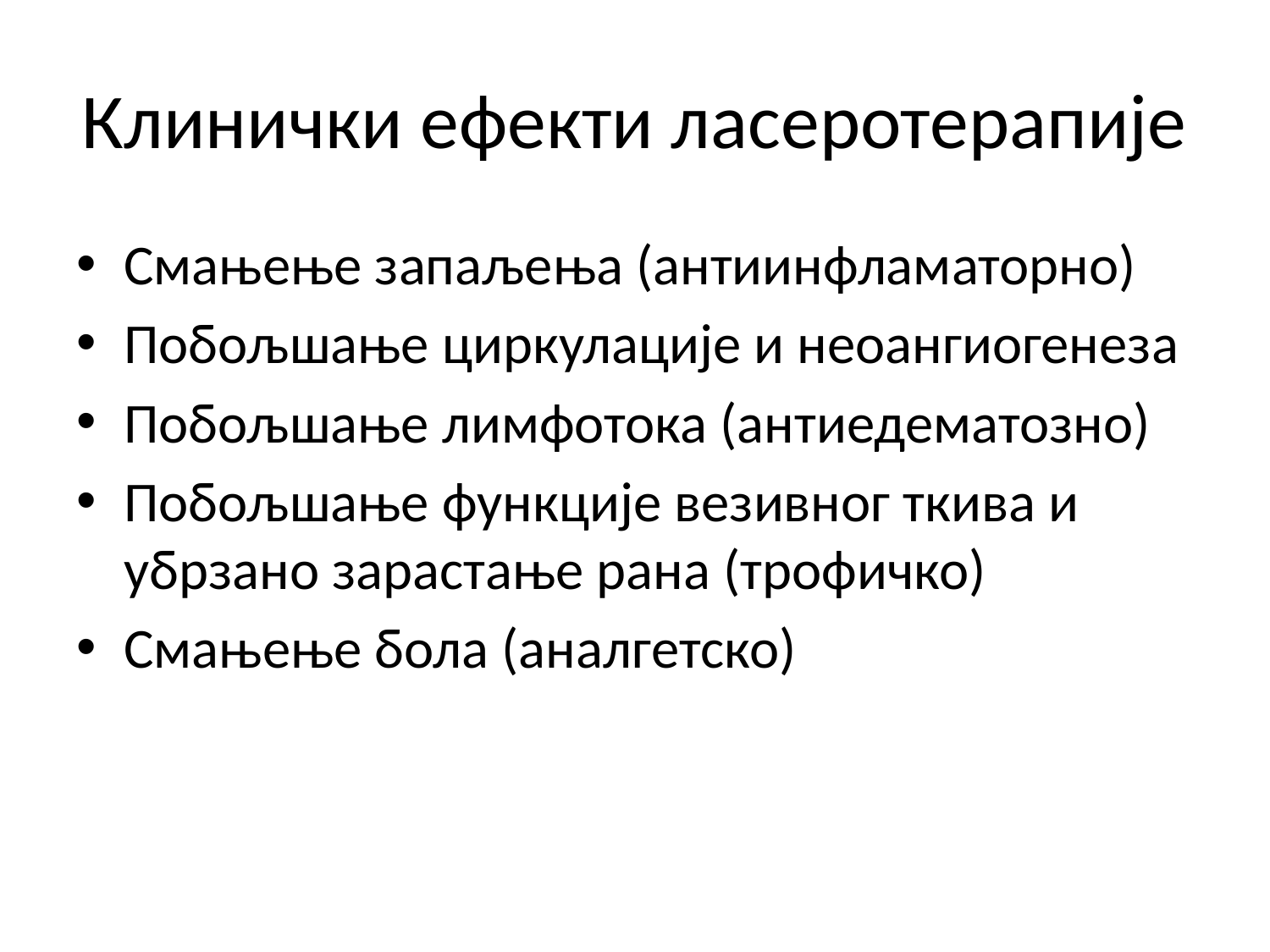

# Клинички ефекти ласеротерапије
Смањење запаљења (антиинфламаторно)
Побољшање циркулације и неоангиогенеза
Побољшање лимфотока (антиедематозно)
Побољшање функције везивног ткива и убрзано зарастање рана (трофичко)
Смањење бола (аналгетско)